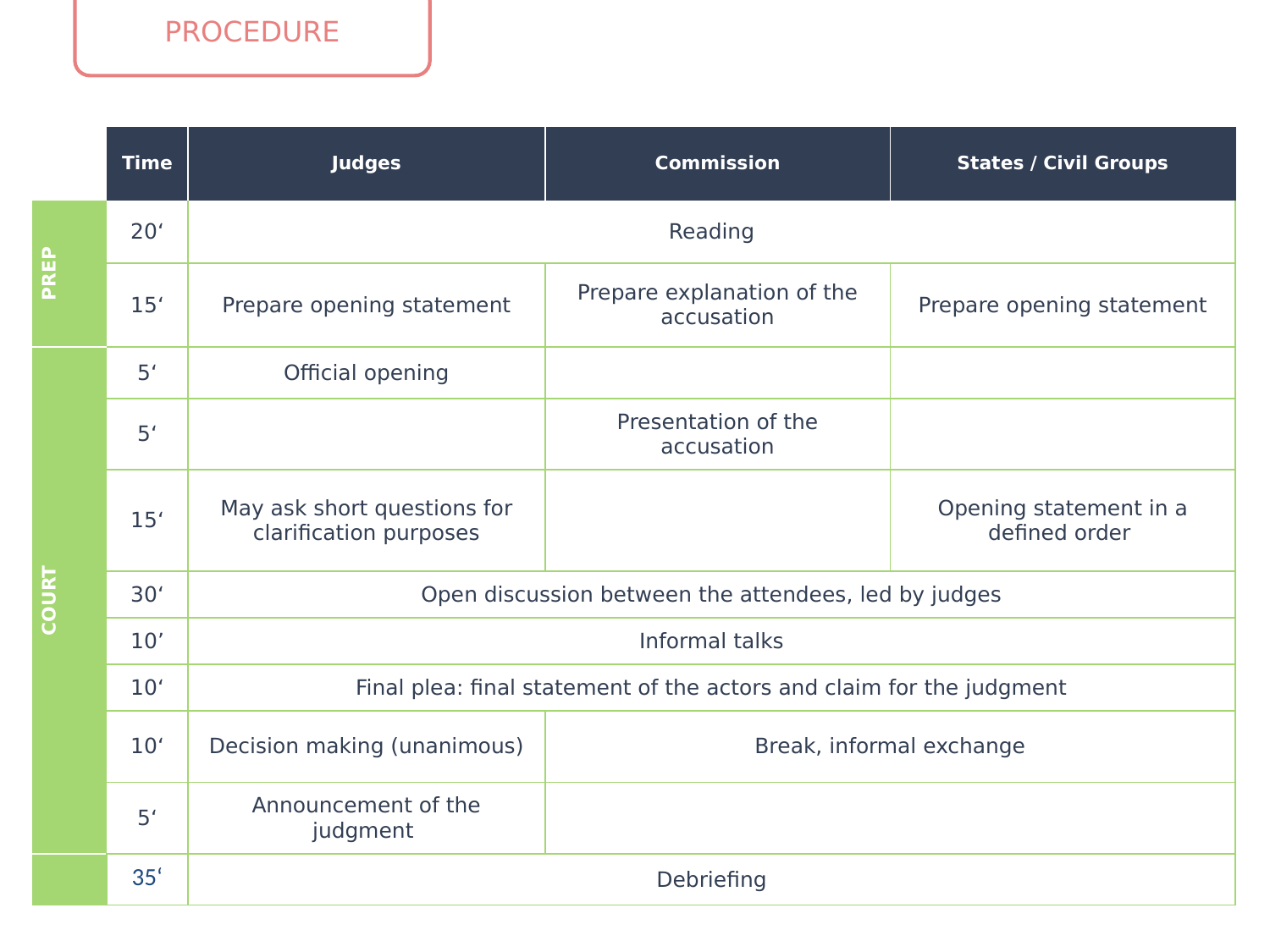

PROCEDURE
|  | Time | Judges | Commission | States / Civil Groups |
| --- | --- | --- | --- | --- |
| PREP | 20‘ | Reading |  |  |
|  | 15‘ | Prepare opening statement | Prepare explanation of the accusation | Prepare opening statement |
| COURT | 5‘ | Official opening |  |  |
|  | 5‘ |  | Presentation of the accusation |  |
|  | 15‘ | May ask short questions for clarification purposes |  | Opening statement in a defined order |
|  | 30‘ | Open discussion between the attendees, led by judges |  |  |
|  | 10’ | Informal talks |  |  |
|  | 10‘ | Final plea: final statement of the actors and claim for the judgment |  |  |
|  | 10‘ | Decision making (unanimous) | Break, informal exchange |  |
|  | 5‘ | Announcement of the judgment |  |  |
|  | 35‘ | Debriefing |  |  |